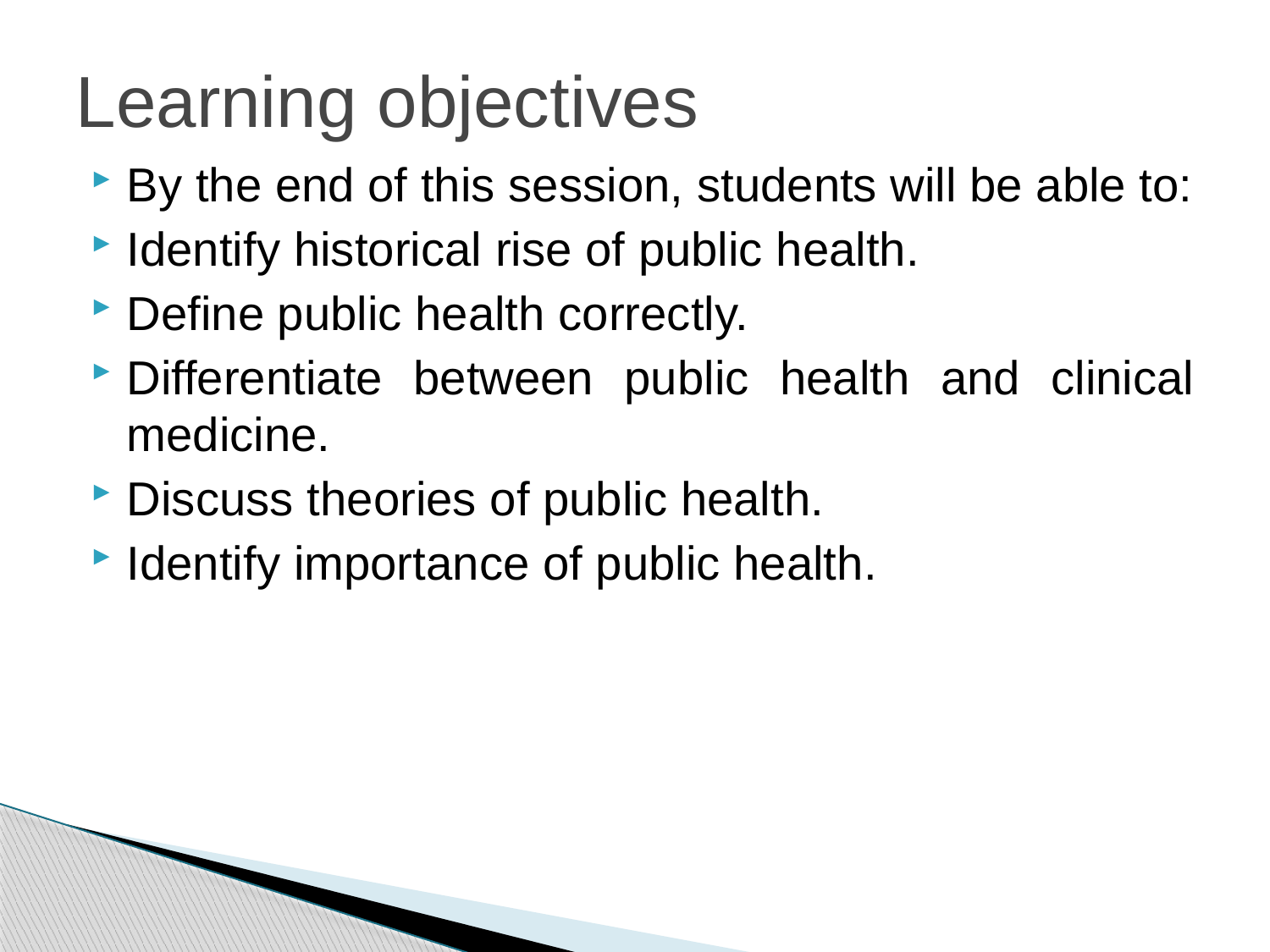

# Learning objectives
By the end of this session, students will be able to:
Identify historical rise of public health.
Define public health correctly.
Differentiate between public health and clinical medicine.
Discuss theories of public health.
Identify importance of public health.